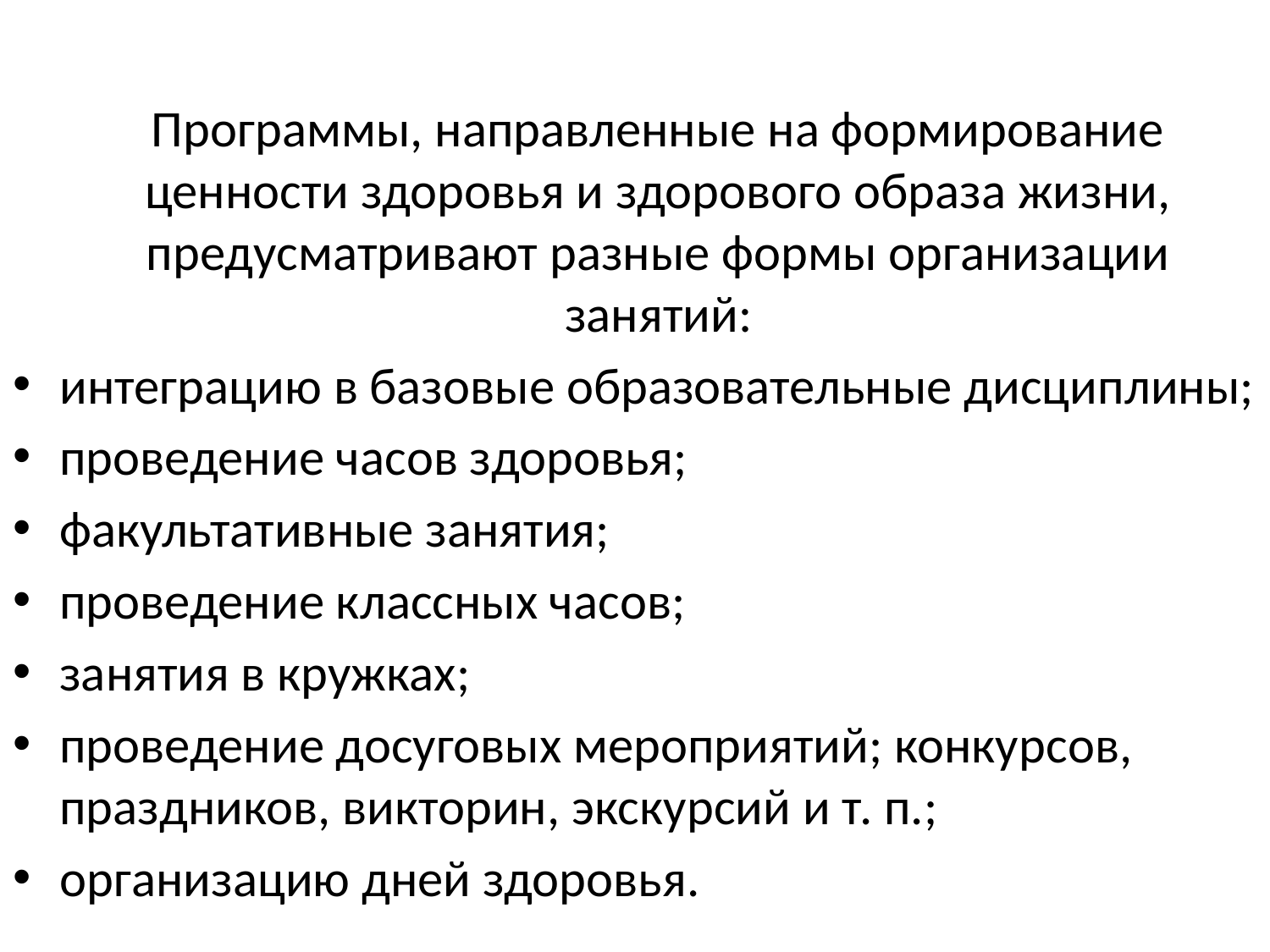

#
    Программы, направленные на формирование ценности здоровья и здорового образа жизни, предусматривают разные формы организации занятий:
интеграцию в базовые образовательные дисциплины;
проведение часов здоровья;
факультативные занятия;
проведение классных часов;
занятия в кружках;
проведение досуговых мероприятий; конкурсов, праздников, викторин, экскурсий и т. п.;
организацию дней здоровья.